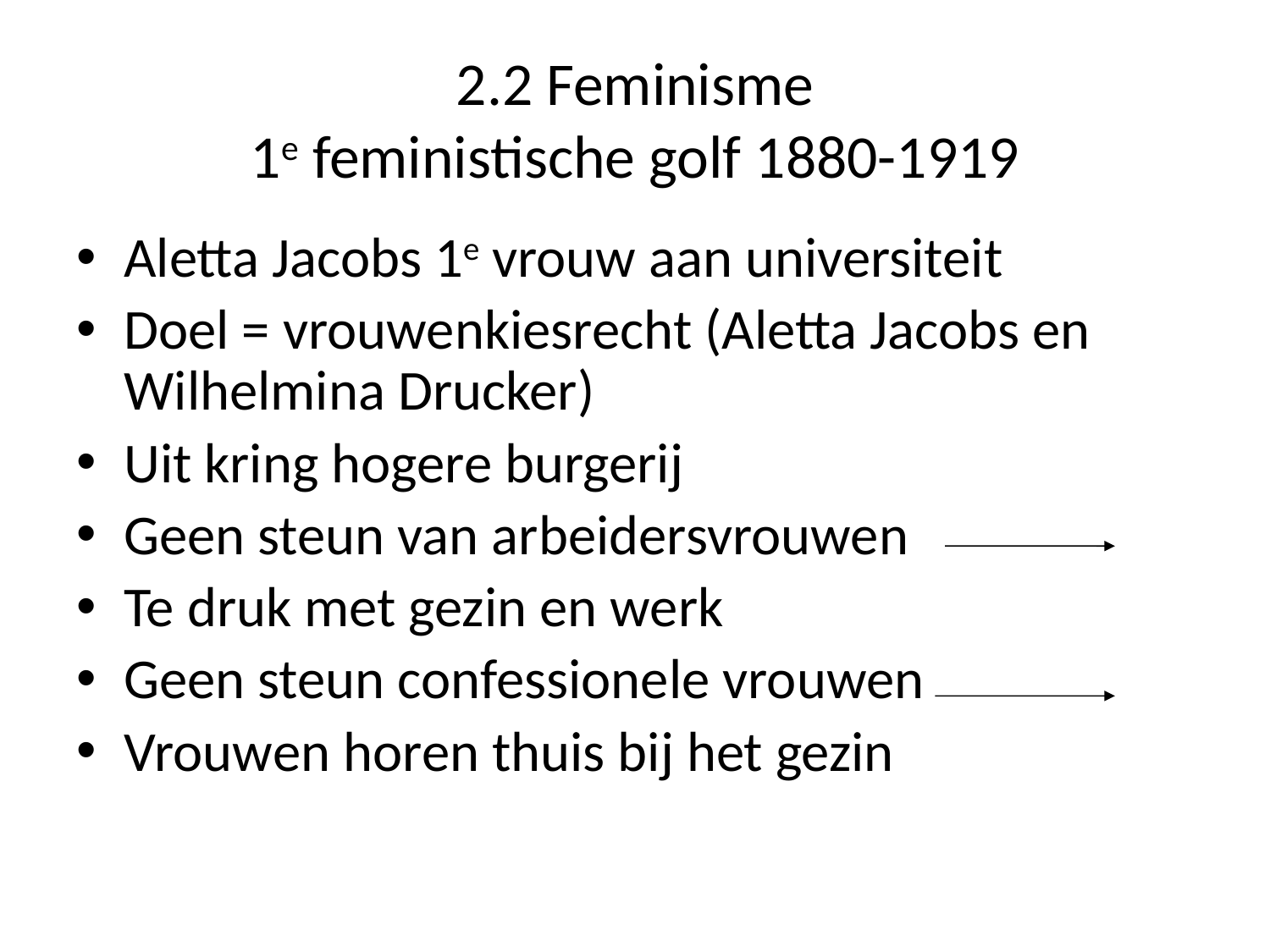

# 2.2 Feminisme 1e feministische golf 1880-1919
Aletta Jacobs 1e vrouw aan universiteit
Doel = vrouwenkiesrecht (Aletta Jacobs en Wilhelmina Drucker)
Uit kring hogere burgerij
Geen steun van arbeidersvrouwen
Te druk met gezin en werk
Geen steun confessionele vrouwen
Vrouwen horen thuis bij het gezin